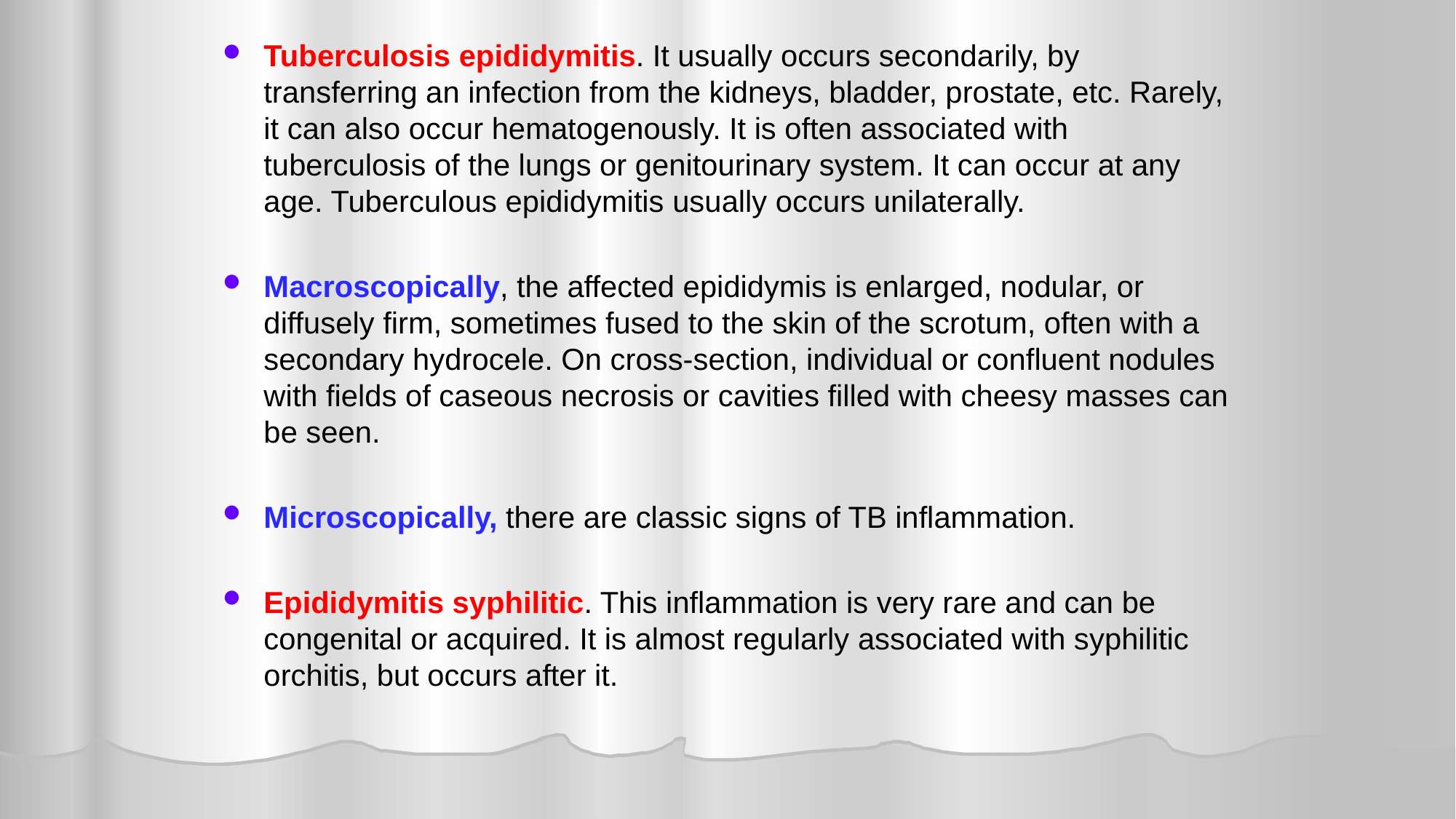

Tuberculosis epididymitis. It usually occurs secondarily, by transferring an infection from the kidneys, bladder, prostate, etc. Rarely, it can also occur hematogenously. It is often associated with tuberculosis of the lungs or genitourinary system. It can occur at any age. Tuberculous epididymitis usually occurs unilaterally.

Macroscopically, the affected epididymis is enlarged, nodular, or diffusely firm, sometimes fused to the skin of the scrotum, often with a secondary hydrocele. On cross-section, individual or confluent nodules with fields of caseous necrosis or cavities filled with cheesy masses can be seen.

Microscopically, there are classic signs of TB inflammation.

Epididymitis syphilitic. This inflammation is very rare and can be congenital or acquired. It is almost regularly associated with syphilitic orchitis, but occurs after it.